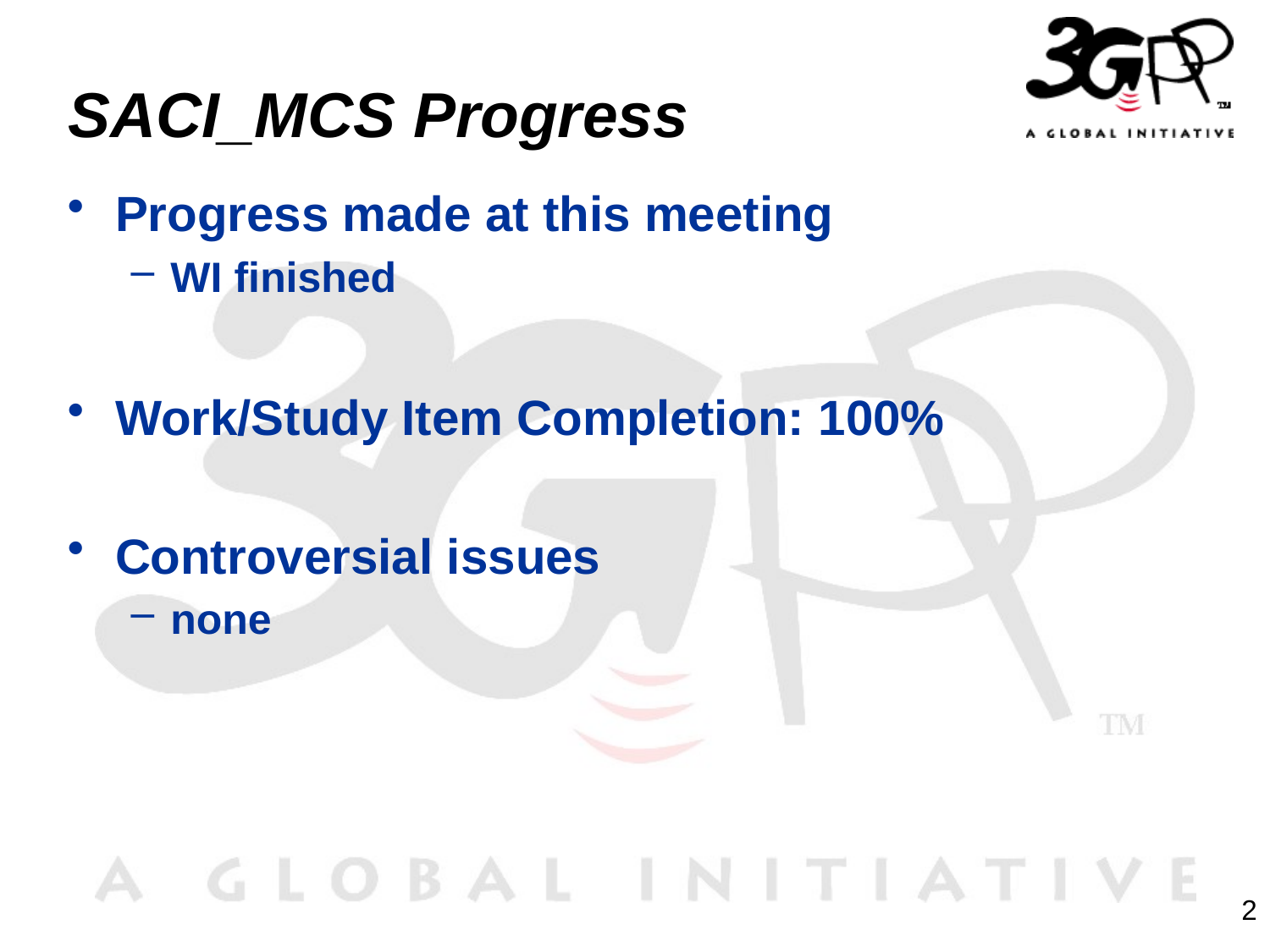

# SACI_MCS Progress
Progress made at this meeting
WI finished

Work/Study Item Completion: 100%

Controversial issues
none
2